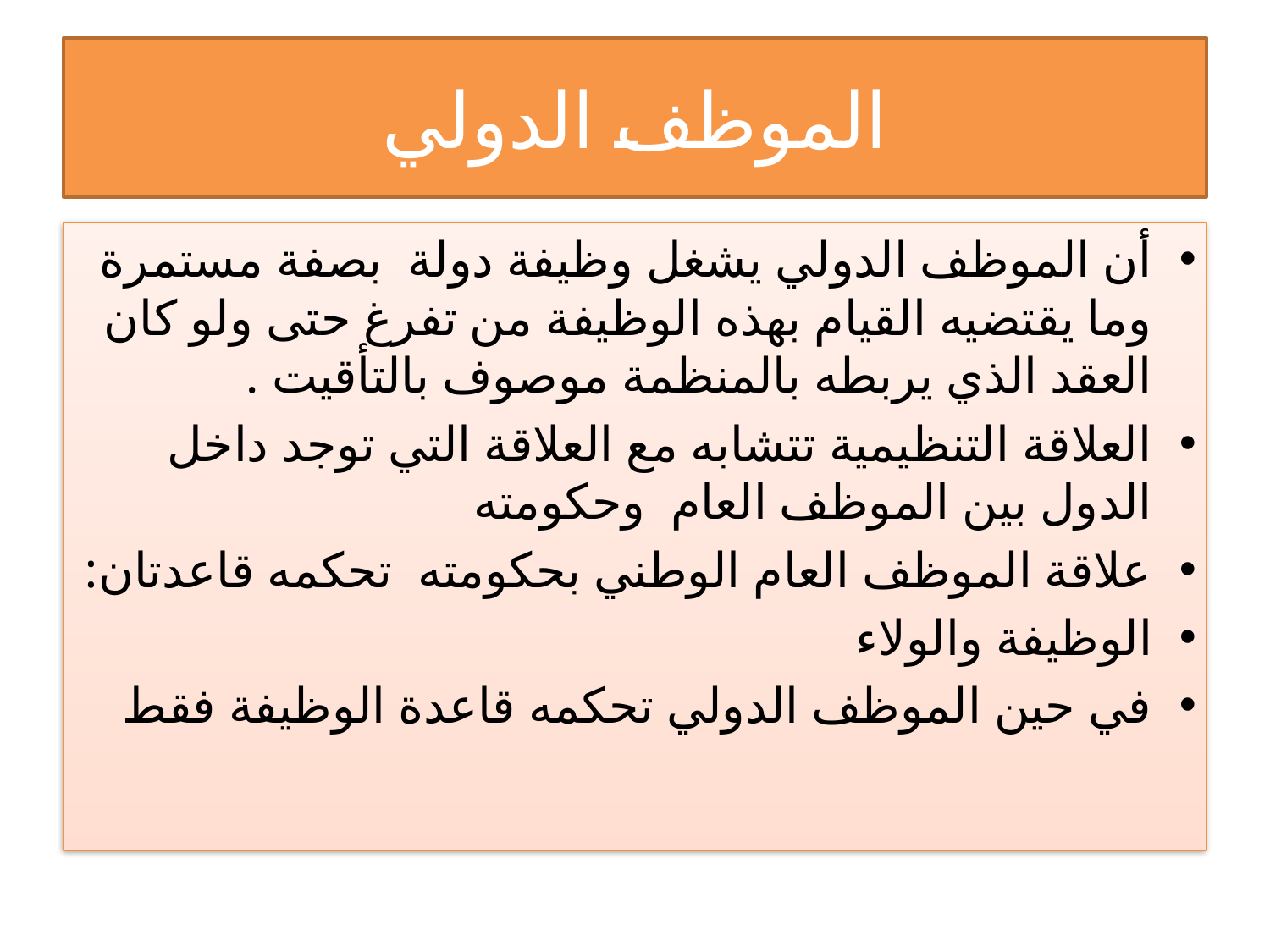

# الموظف الدولي
أن الموظف الدولي يشغل وظيفة دولة  بصفة مستمرة وما يقتضيه القيام بهذه الوظيفة من تفرغ حتى ولو كان العقد الذي يربطه بالمنظمة موصوف بالتأقيت .
العلاقة التنظيمية تتشابه مع العلاقة التي توجد داخل الدول بين الموظف العام  وحكومته
علاقة الموظف العام الوطني بحكومته  تحكمه قاعدتان:
الوظيفة والولاء
في حين الموظف الدولي تحكمه قاعدة الوظيفة فقط